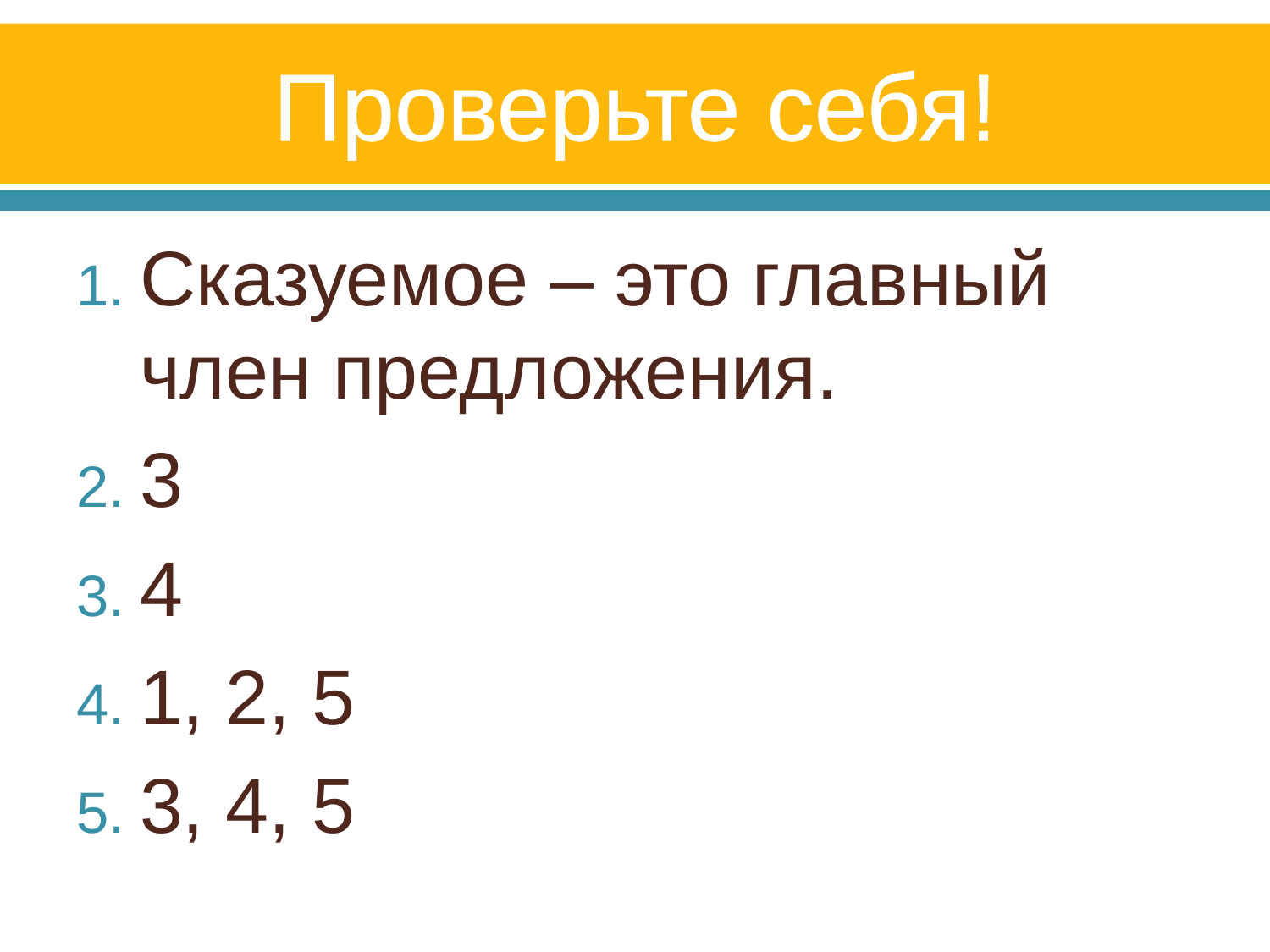

# Проверьте себя!
Сказуемое – это главный член предложения.
3
4
1, 2, 5
3, 4, 5